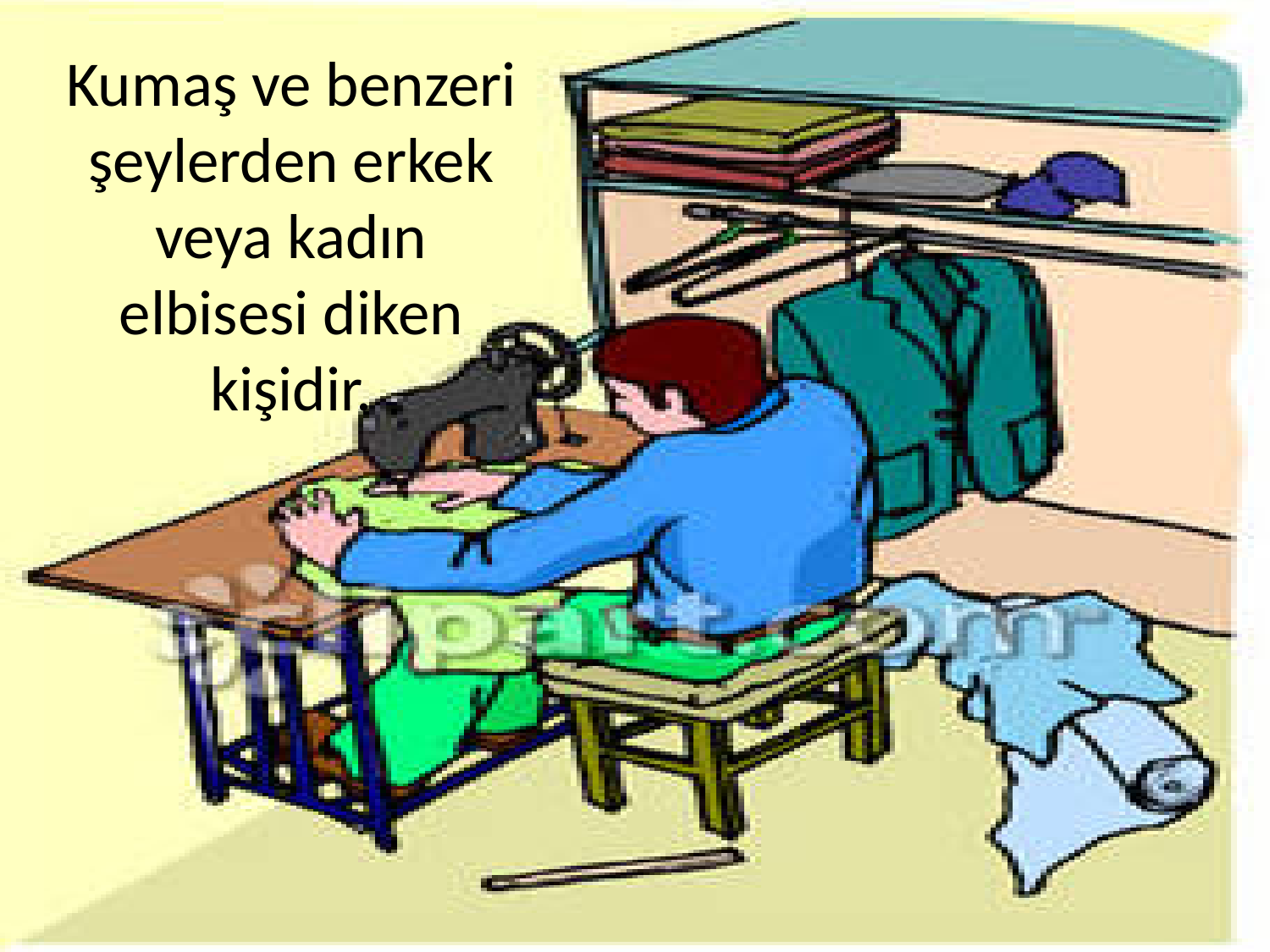

Kumaş ve benzeri şeylerden erkek veya kadın elbisesi diken kişidir.